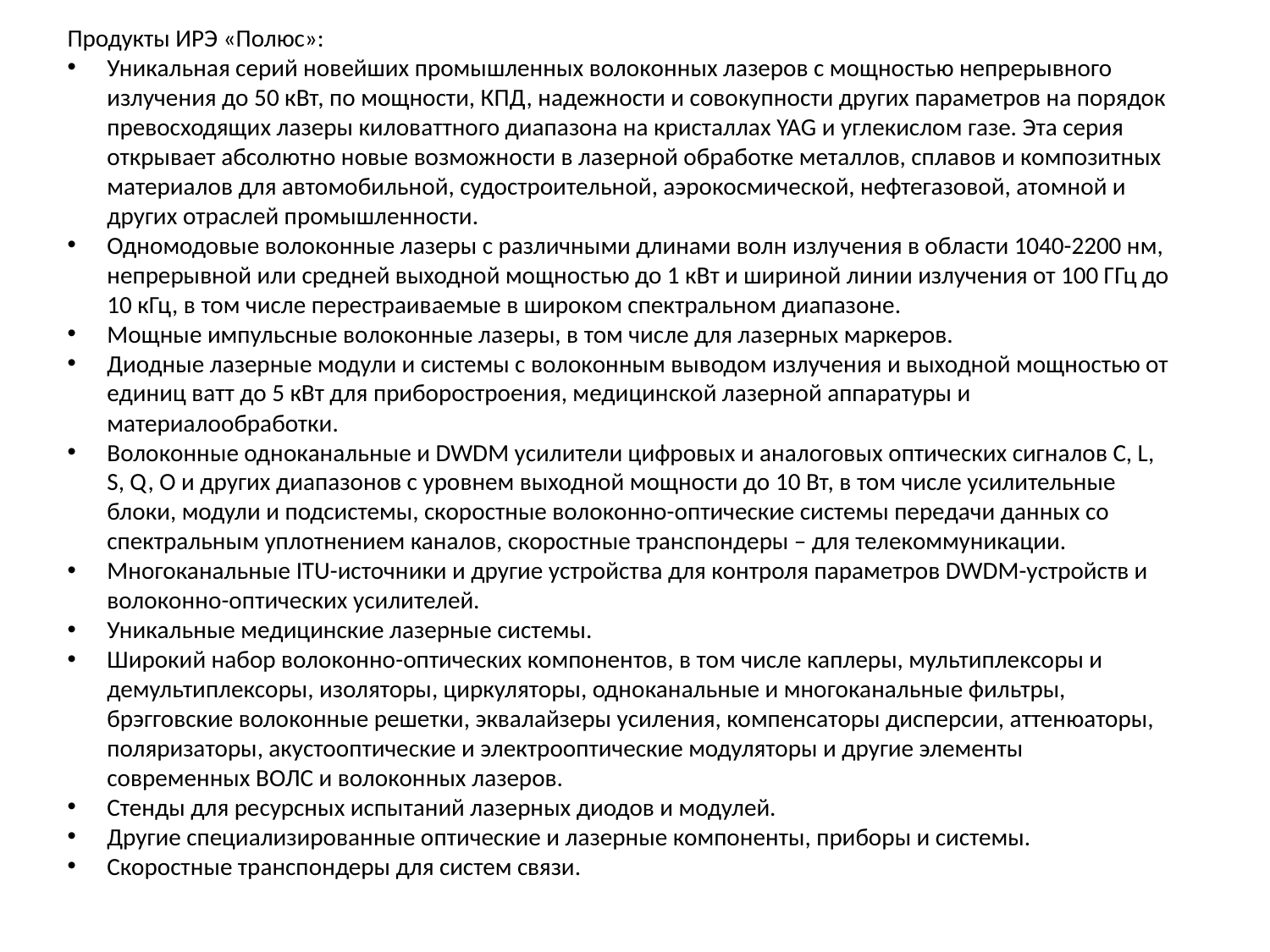

Продукты ИРЭ «Полюс»:
Уникальная серий новейших промышленных волоконных лазеров с мощностью непрерывного излучения до 50 кВт, по мощности, КПД, надежности и совокупности других параметров на порядок превосходящих лазеры киловаттного диапазона на кристаллах YAG и углекислом газе. Эта серия открывает абсолютно новые возможности в лазерной обработке металлов, сплавов и композитных материалов для автомобильной, судостроительной, аэрокосмической, нефтегазовой, атомной и других отраслей промышленности.
Одномодовые волоконные лазеры с различными длинами волн излучения в области 1040-2200 нм, непрерывной или средней выходной мощностью до 1 кВт и шириной линии излучения от 100 ГГц до 10 кГц, в том числе перестраиваемые в широком спектральном диапазоне.
Мощные импульсные волоконные лазеры, в том числе для лазерных маркеров.
Диодные лазерные модули и системы с волоконным выводом излучения и выходной мощностью от единиц ватт до 5 кВт для приборостроения, медицинской лазерной аппаратуры и материалообработки.
Волоконные одноканальные и DWDM усилители цифровых и аналоговых оптических сигналов C, L, S, Q, O и других диапазонов с уровнем выходной мощности до 10 Вт, в том числе усилительные блоки, модули и подсистемы, скоростные волоконно-оптические системы передачи данных со спектральным уплотнением каналов, скоростные транспондеры – для телекоммуникации.
Многоканальные ITU-источники и другие устройства для контроля параметров DWDM-устройств и волоконно-оптических усилителей.
Уникальные медицинские лазерные системы.
Широкий набор волоконно-оптических компонентов, в том числе каплеры, мультиплексоры и демультиплексоры, изоляторы, циркуляторы, одноканальные и многоканальные фильтры, брэгговские волоконные решетки, эквалайзеры усиления, компенсаторы дисперсии, аттенюаторы, поляризаторы, акустооптические и электрооптические модуляторы и другие элементы современных ВОЛС и волоконных лазеров.
Стенды для ресурсных испытаний лазерных диодов и модулей.
Другие специализированные оптические и лазерные компоненты, приборы и системы.
Скоростные транспондеры для систем связи.